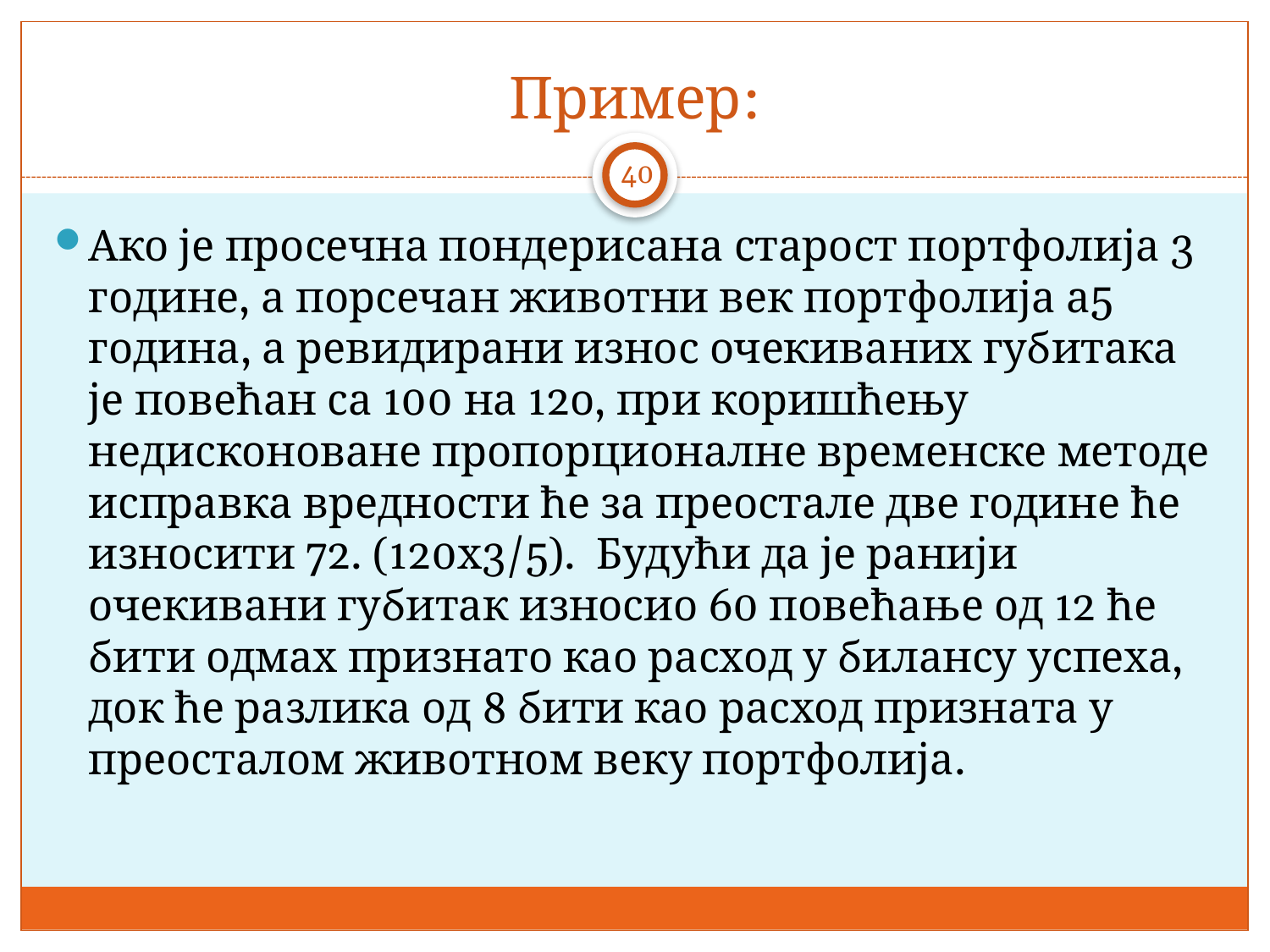

# Пример:
40
Ако је просечна пондерисана старост портфолија 3 године, а порсечан животни век портфолија а5 година, а ревидирани износ очекиваних губитака је повећан са 100 на 12о, при коришћењу недисконоване пропорционалне временске методе исправка вредности ће за преостале две године ће износити 72. (120х3/5).  Будући да је ранији очекивани губитак износио 60 повећање од 12 ће бити одмах признато као расход у билансу успеха, док ће разлика од 8 бити као расход призната у преосталом животном веку портфолија.